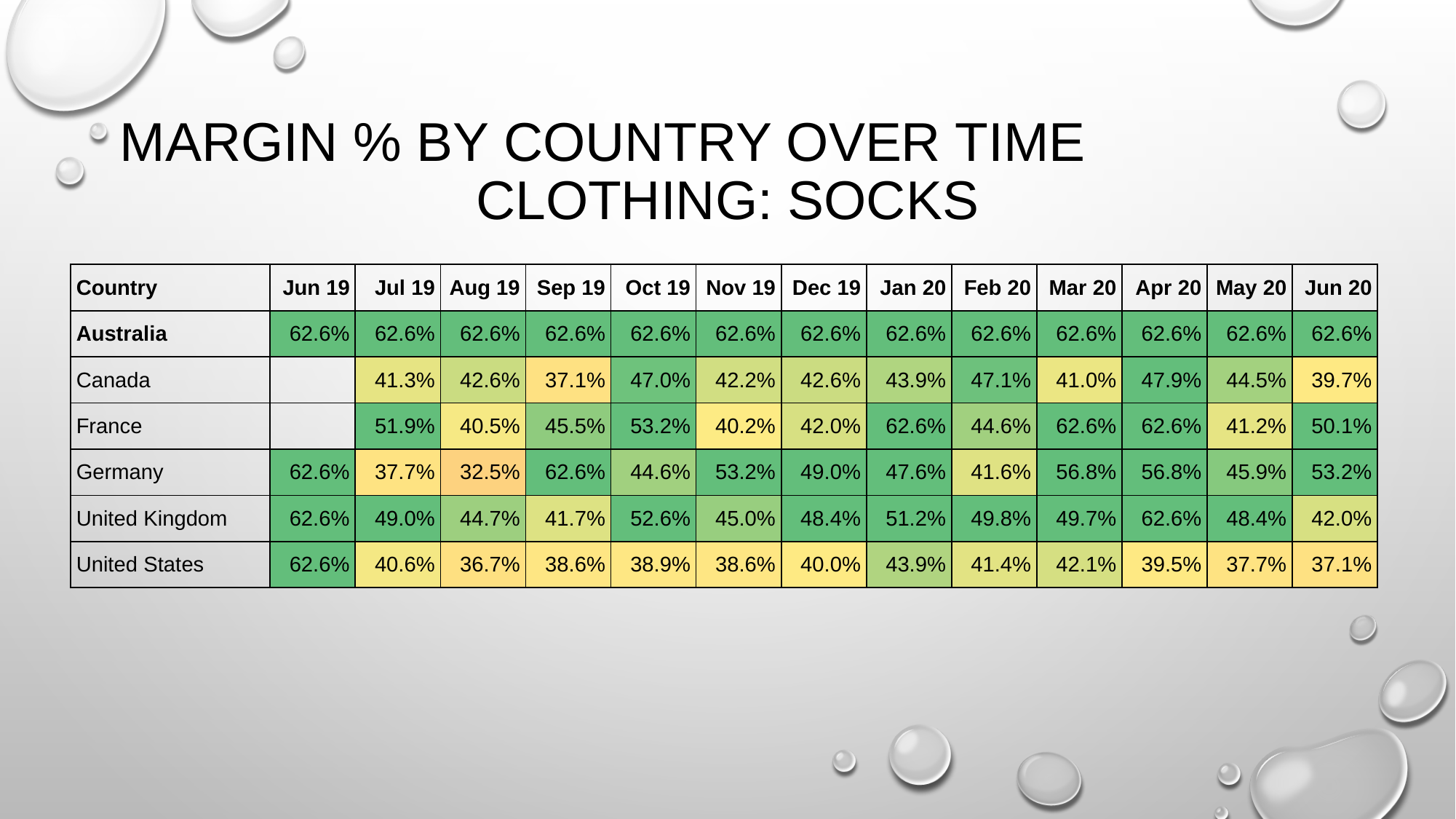

# Margin % by Country over time
Clothing: Socks
| Country | Jun 19 | Jul 19 | Aug 19 | Sep 19 | Oct 19 | Nov 19 | Dec 19 | Jan 20 | Feb 20 | Mar 20 | Apr 20 | May 20 | Jun 20 |
| --- | --- | --- | --- | --- | --- | --- | --- | --- | --- | --- | --- | --- | --- |
| Australia | 62.6% | 62.6% | 62.6% | 62.6% | 62.6% | 62.6% | 62.6% | 62.6% | 62.6% | 62.6% | 62.6% | 62.6% | 62.6% |
| Canada |  | 41.3% | 42.6% | 37.1% | 47.0% | 42.2% | 42.6% | 43.9% | 47.1% | 41.0% | 47.9% | 44.5% | 39.7% |
| France |  | 51.9% | 40.5% | 45.5% | 53.2% | 40.2% | 42.0% | 62.6% | 44.6% | 62.6% | 62.6% | 41.2% | 50.1% |
| Germany | 62.6% | 37.7% | 32.5% | 62.6% | 44.6% | 53.2% | 49.0% | 47.6% | 41.6% | 56.8% | 56.8% | 45.9% | 53.2% |
| United Kingdom | 62.6% | 49.0% | 44.7% | 41.7% | 52.6% | 45.0% | 48.4% | 51.2% | 49.8% | 49.7% | 62.6% | 48.4% | 42.0% |
| United States | 62.6% | 40.6% | 36.7% | 38.6% | 38.9% | 38.6% | 40.0% | 43.9% | 41.4% | 42.1% | 39.5% | 37.7% | 37.1% |